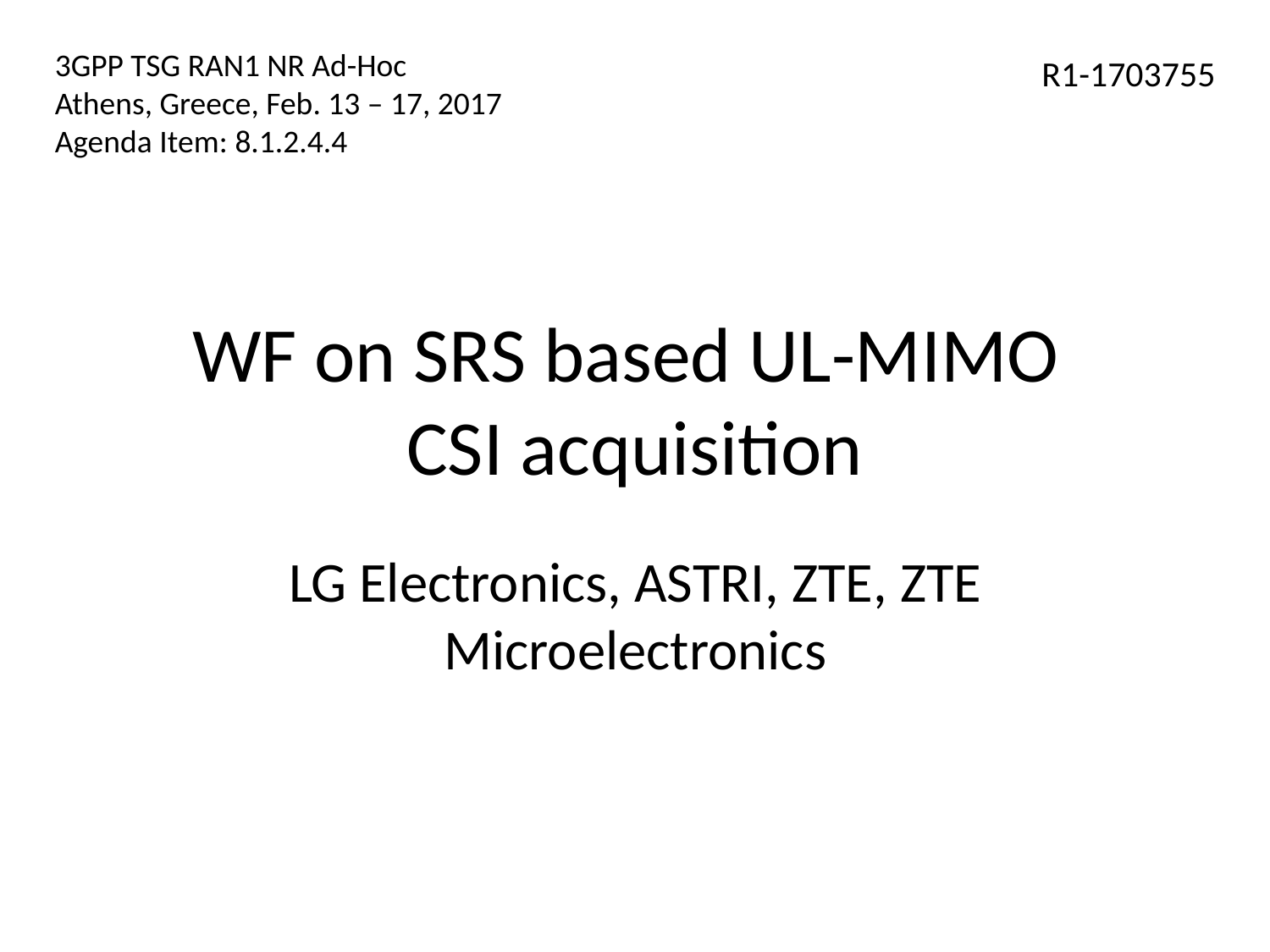

3GPP TSG RAN1 NR Ad-Hoc
Athens, Greece, Feb. 13 – 17, 2017
Agenda Item: 8.1.2.4.4
R1-1703755
# WF on SRS based UL-MIMO CSI acquisition
LG Electronics, ASTRI, ZTE, ZTE Microelectronics